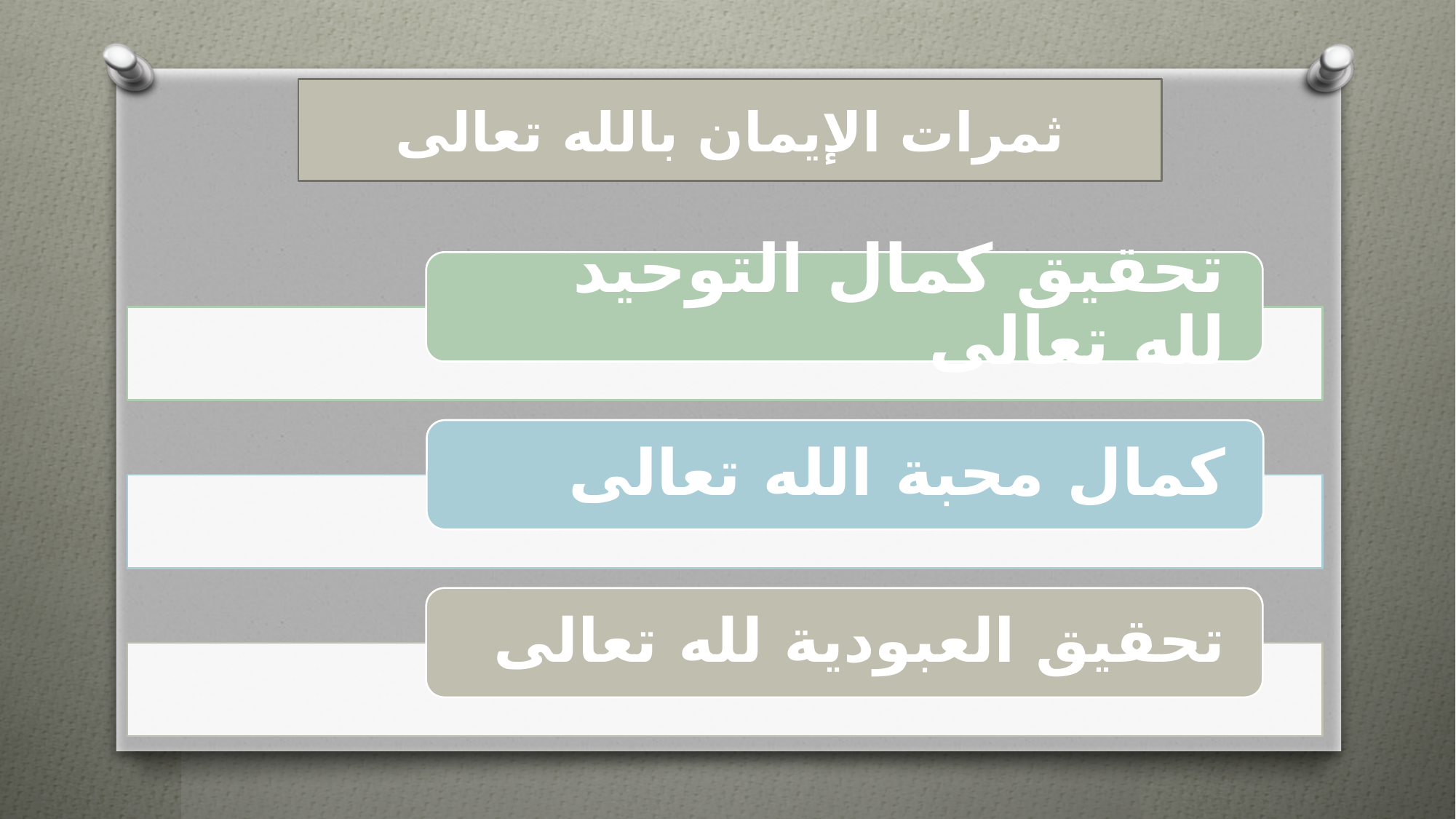

ثمرات الإيمان بالله تعالى
تحقيق كمال التوحيد لله تعالى
كمال محبة الله تعالى
تحقيق العبودية لله تعالى